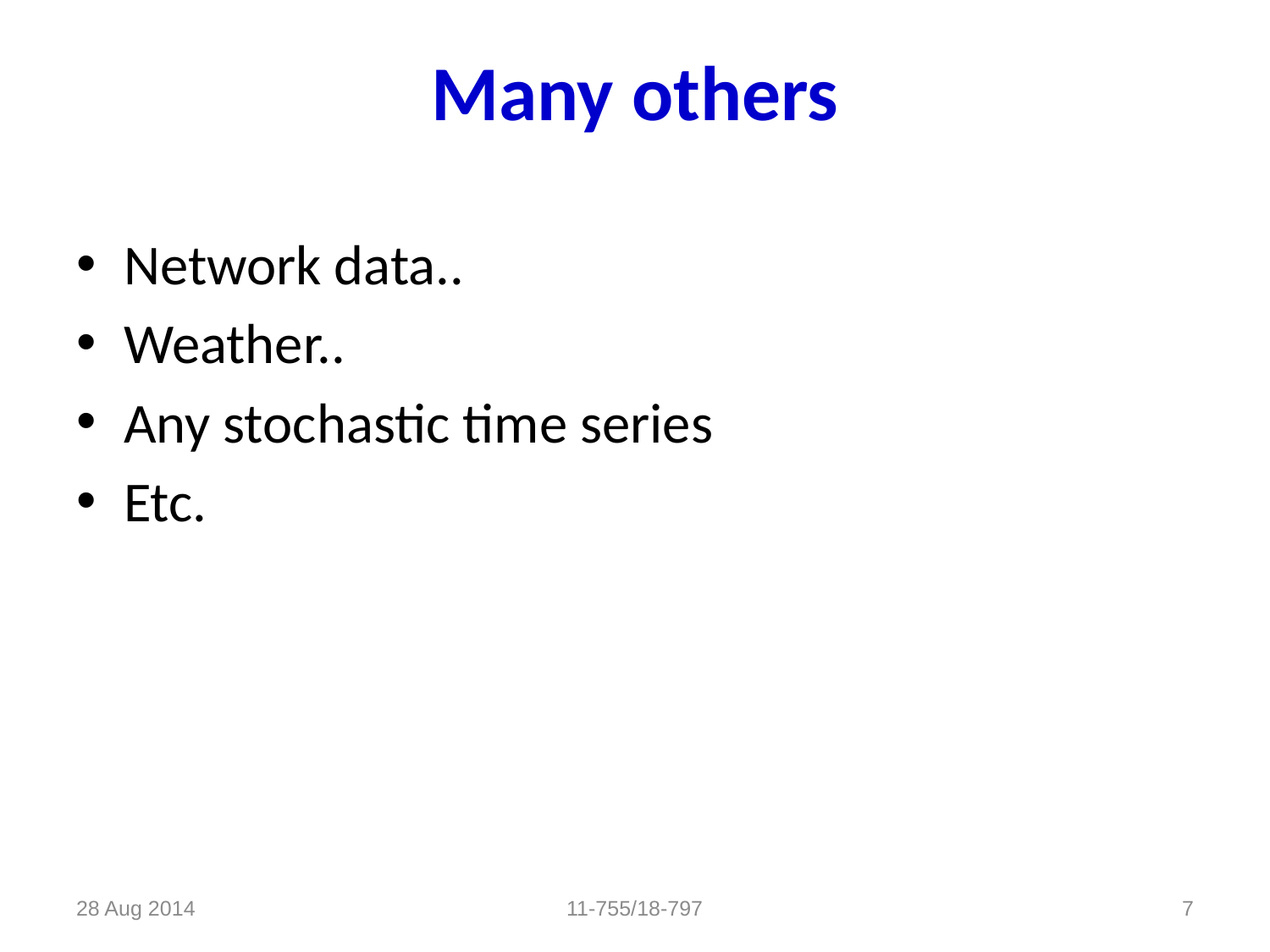

# Many others
Network data..
Weather..
Any stochastic time series
Etc.
28 Aug 2014
11-755/18-797
7